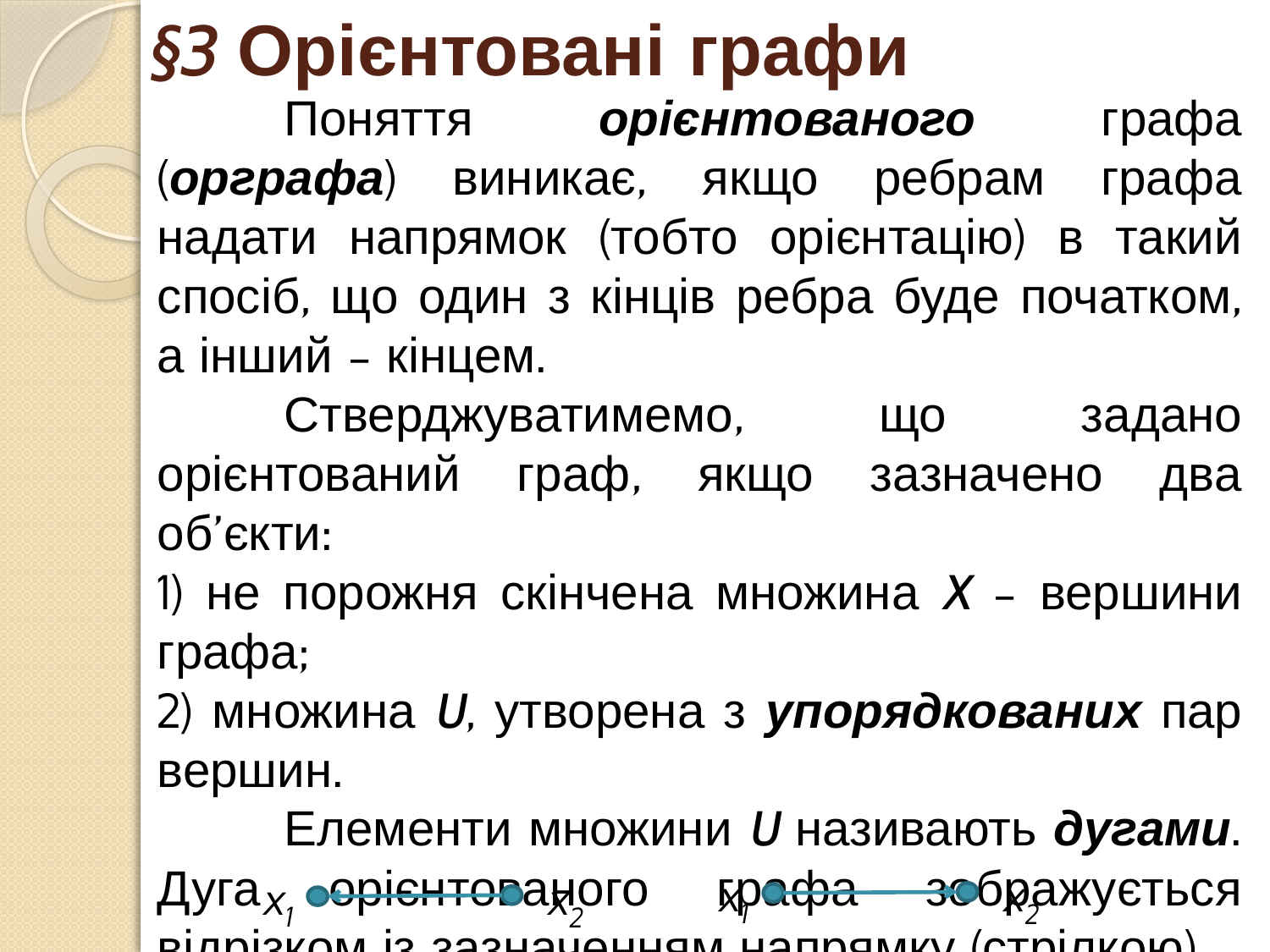

# §3 Орієнтовані графи
	Поняття орієнтованого графа (орграфа) виникає, якщо ребрам графа надати напрямок (тобто орієнтацію) в такий спосіб, що один з кінців ребра буде початком, а інший – кінцем.
	Стверджуватимемо, що задано орієнтований граф, якщо зазначено два об’єкти:
1) не порожня скінчена множина X – вершини графа;
2) множина U, утворена з упорядкованих пар вершин.
	Елементи множини U називають дугами. Дуга орієнтованого графа зображується відрізком із зазначенням напрямку (стрілкою)
x1
x2

x1
x2